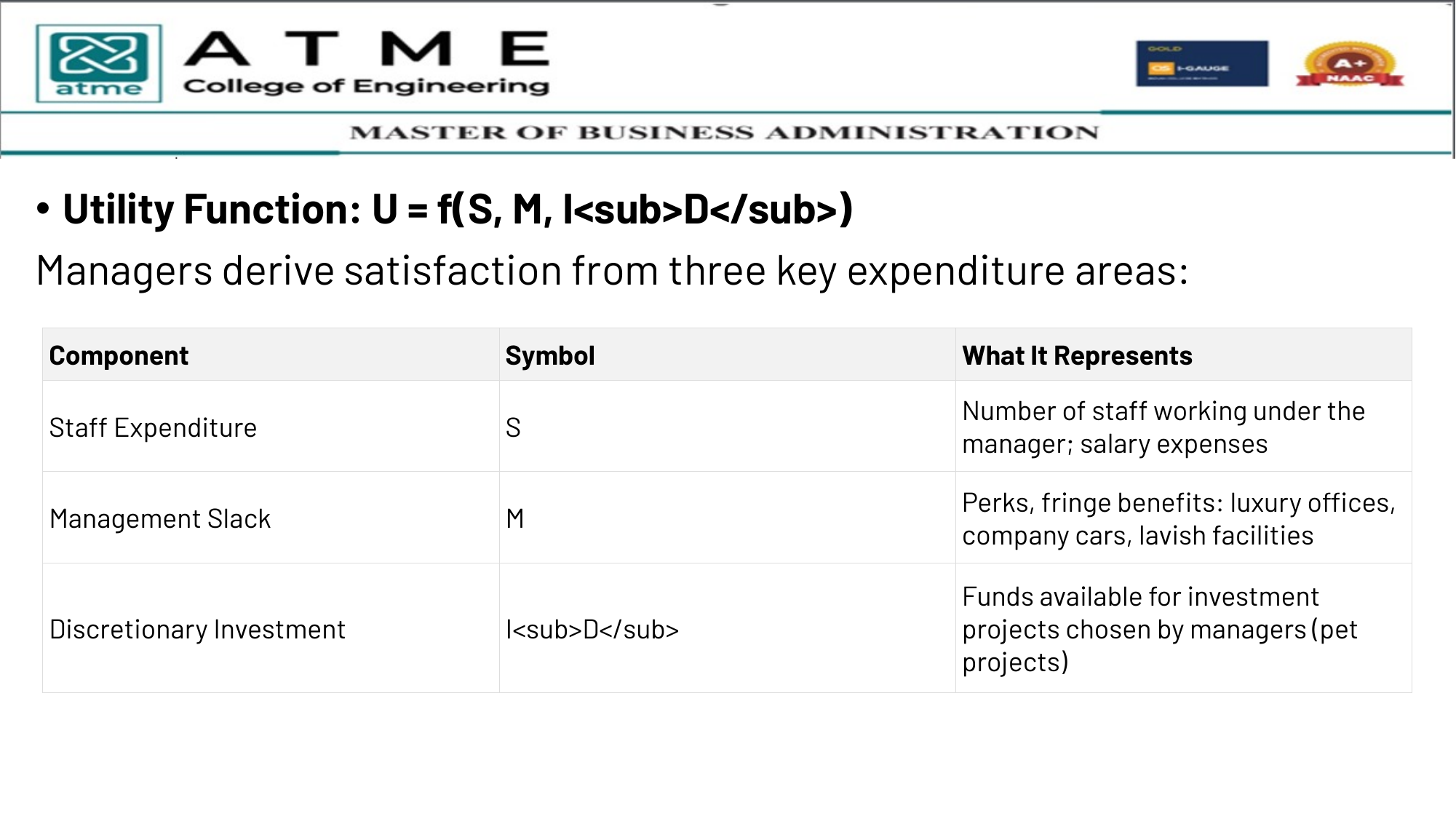

Utility Function: U = f(S, M, I<sub>D</sub>)
Managers derive satisfaction from three key expenditure areas:

| Component | Symbol | What It Represents |
| --- | --- | --- |
| Staff Expenditure | S | Number of staff working under the manager; salary expenses |
| Management Slack | M | Perks, fringe benefits: luxury offices, company cars, lavish facilities |
| Discretionary Investment | I<sub>D</sub> | Funds available for investment projects chosen by managers (pet projects) |